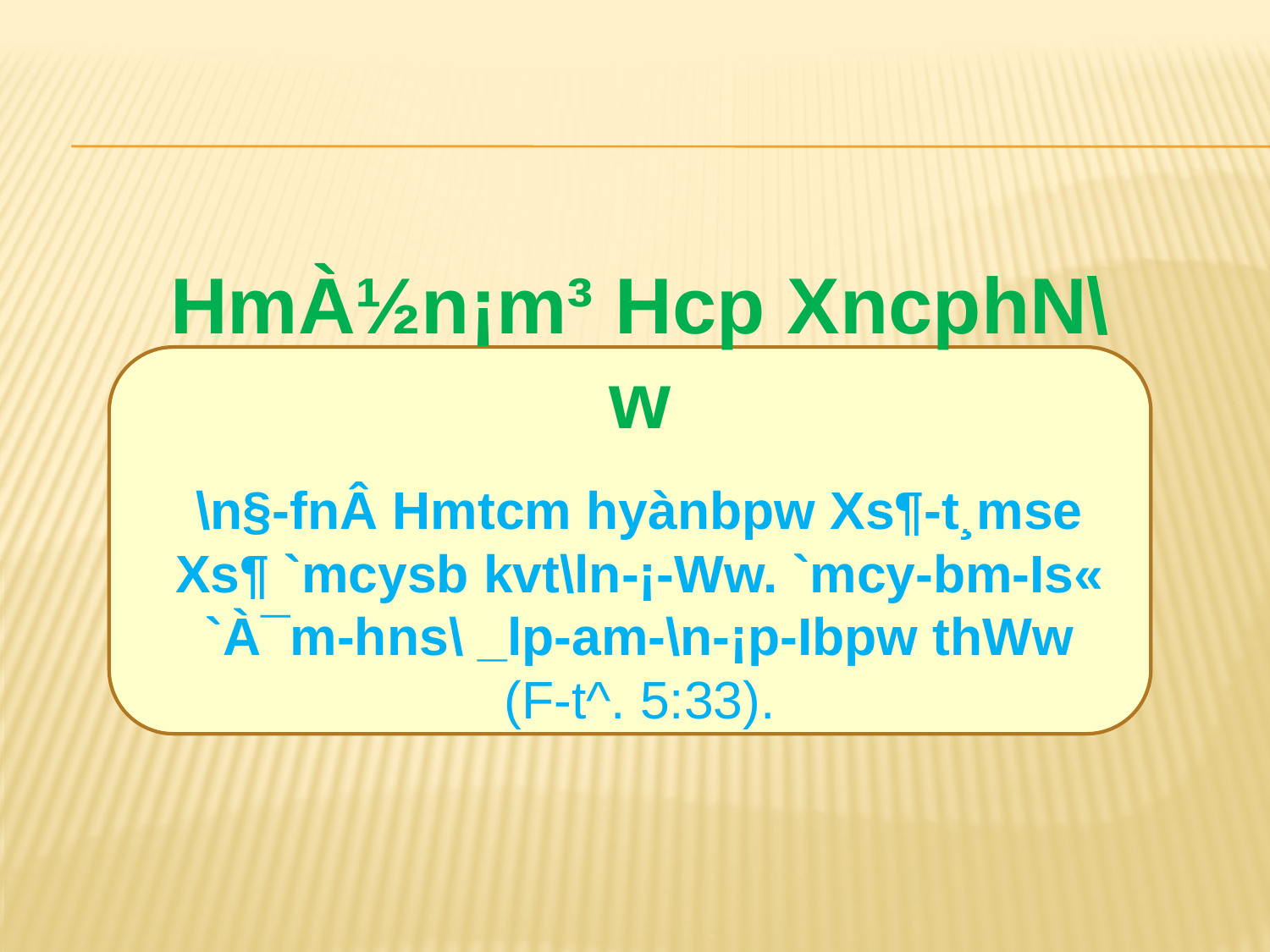

HmÀ½n¡m³ Hcp XncphN\w

\n§-fnÂ Hmtcm hyànbpw Xs¶-t¸mse Xs¶ `mcysb kvt\ln-¡-Ww. `mcy-bm-Is« `À¯m-hns\ _lp-am-\n-¡p-Ibpw thWw
(F-t^. 5:33).